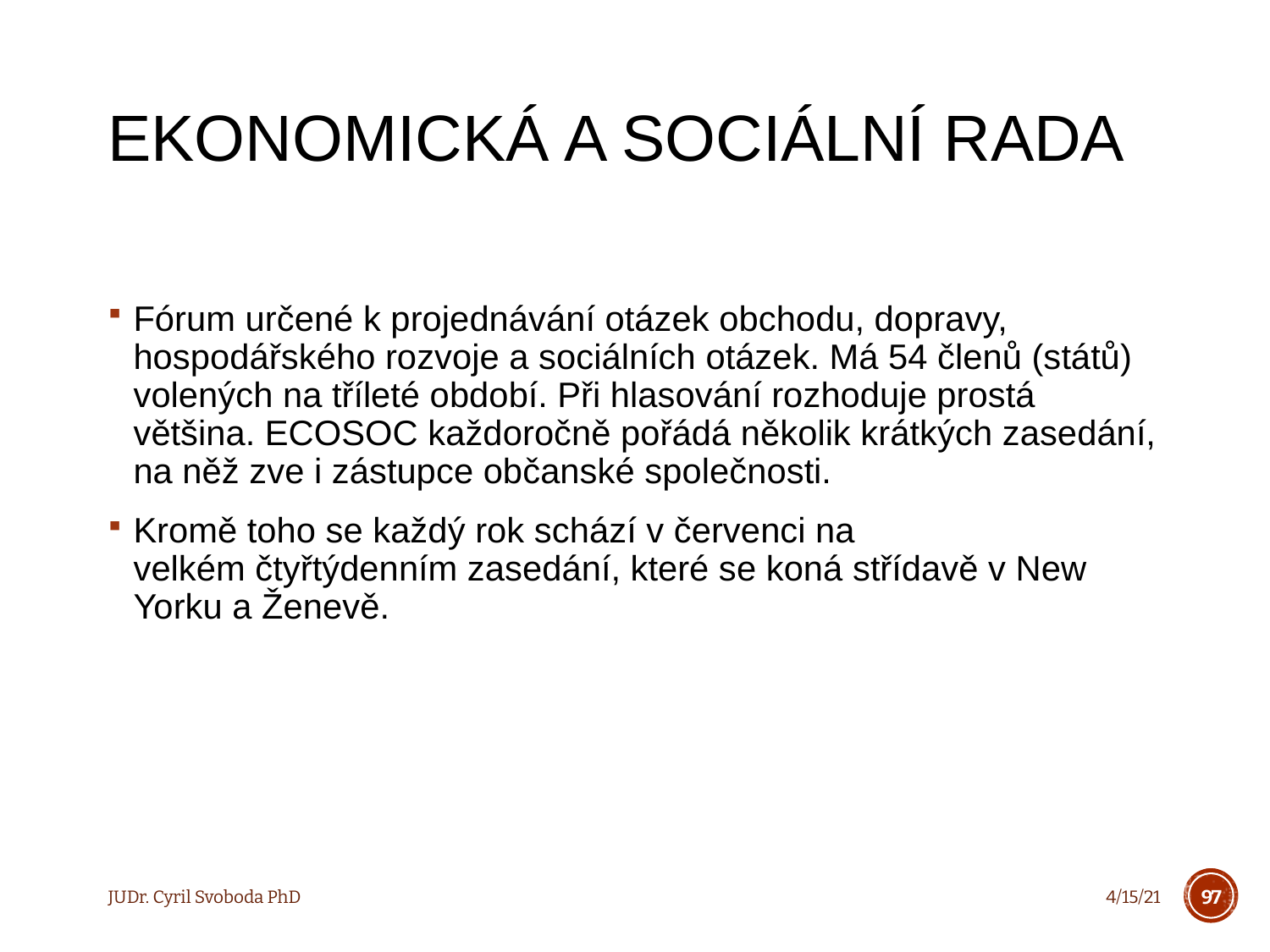

# Ekonomická a sociální rada
Fórum určené k projednávání otázek obchodu, dopravy, hospodářského rozvoje a sociálních otázek. Má 54 členů (států) volených na tříleté období. Při hlasování rozhoduje prostá většina. ECOSOC každoročně pořádá několik krátkých zasedání, na něž zve i zástupce občanské společnosti.
Kromě toho se každý rok schází v červenci na velkém čtyřtýdenním zasedání, které se koná střídavě v New Yorku a Ženevě.
JUDr. Cyril Svoboda PhD
4/15/21
97